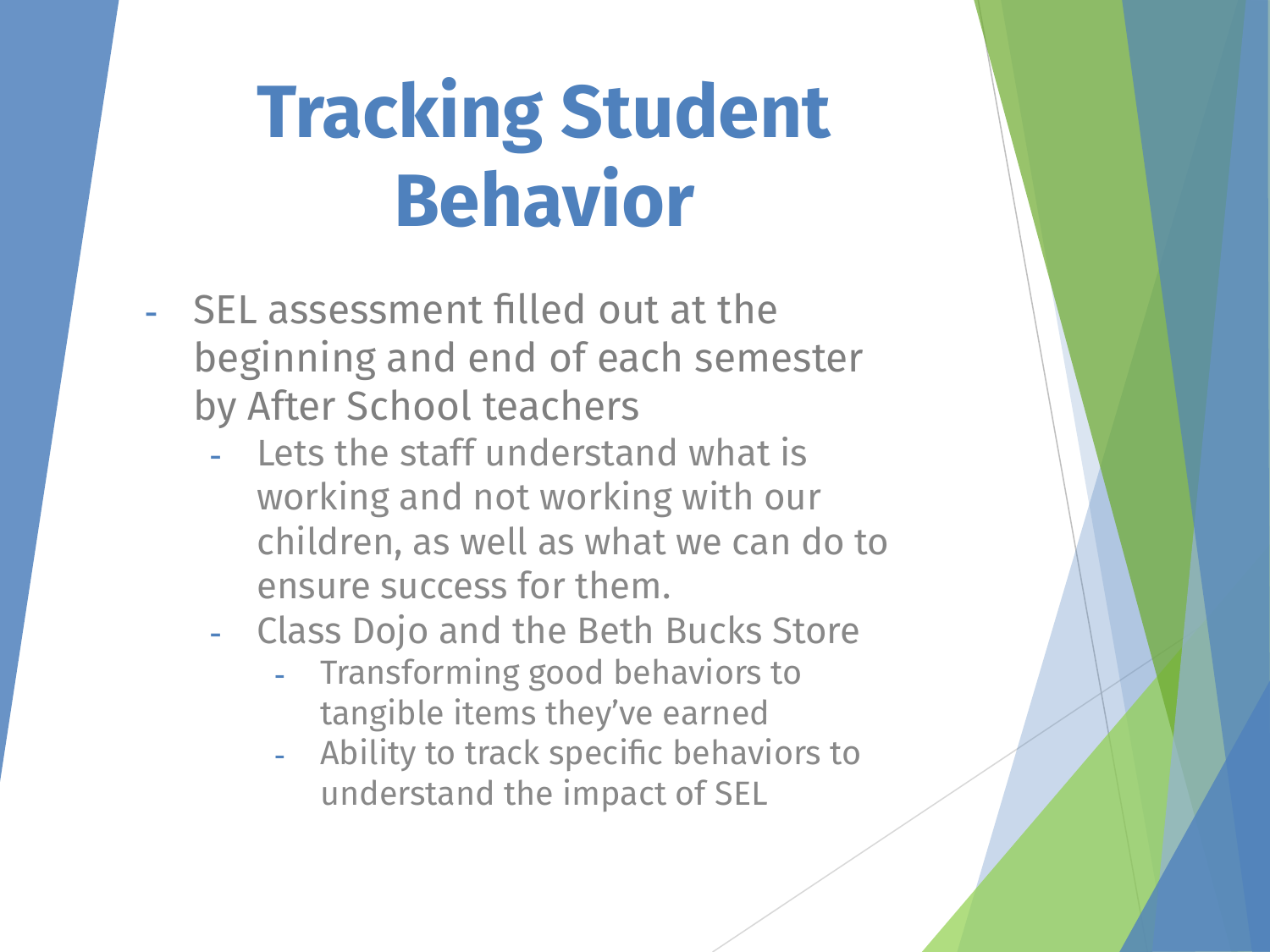

# Tracking Student Behavior
SEL assessment filled out at the beginning and end of each semester by After School teachers
Lets the staff understand what is working and not working with our children, as well as what we can do to ensure success for them.
Class Dojo and the Beth Bucks Store
Transforming good behaviors to tangible items they’ve earned
Ability to track specific behaviors to understand the impact of SEL